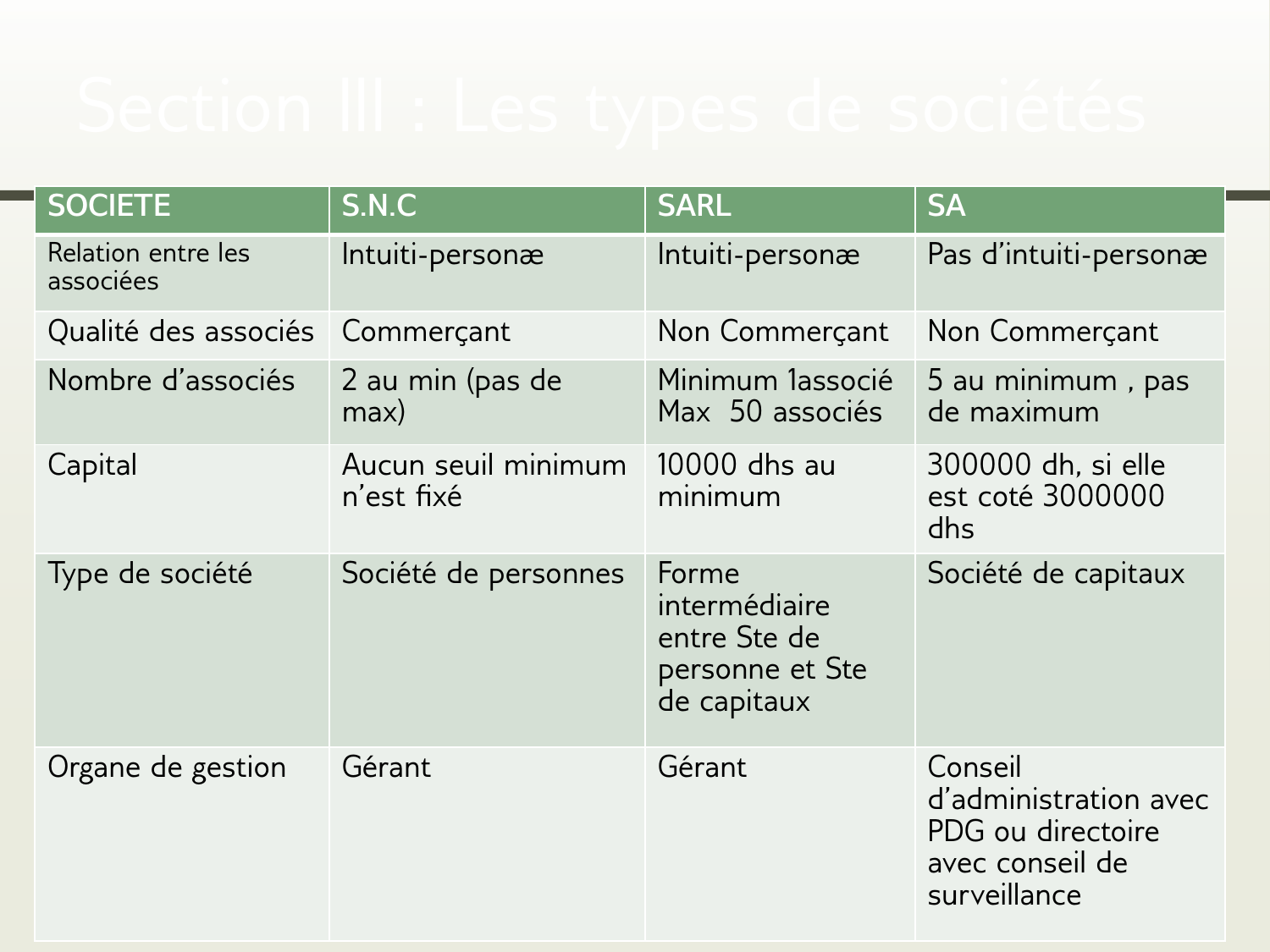

# Section III : Les types de sociétés
| SOCIETE | S.N.C | SARL | SA |
| --- | --- | --- | --- |
| Relation entre les associées | Intuiti-personae | Intuiti-personae | Pas d’intuiti-personae |
| Qualité des associés | Commerçant | Non Commerçant | Non Commerçant |
| Nombre d’associés | 2 au min (pas de max) | Minimum 1associé Max 50 associés | 5 au minimum , pas de maximum |
| Capital | Aucun seuil minimum n’est fixé | 10000 dhs au minimum | 300000 dh, si elle est coté 3000000 dhs |
| Type de société | Société de personnes | Forme intermédiaire entre Ste de personne et Ste de capitaux | Société de capitaux |
| Organe de gestion | Gérant | Gérant | Conseil d’administration avec PDG ou directoire avec conseil de surveillance |